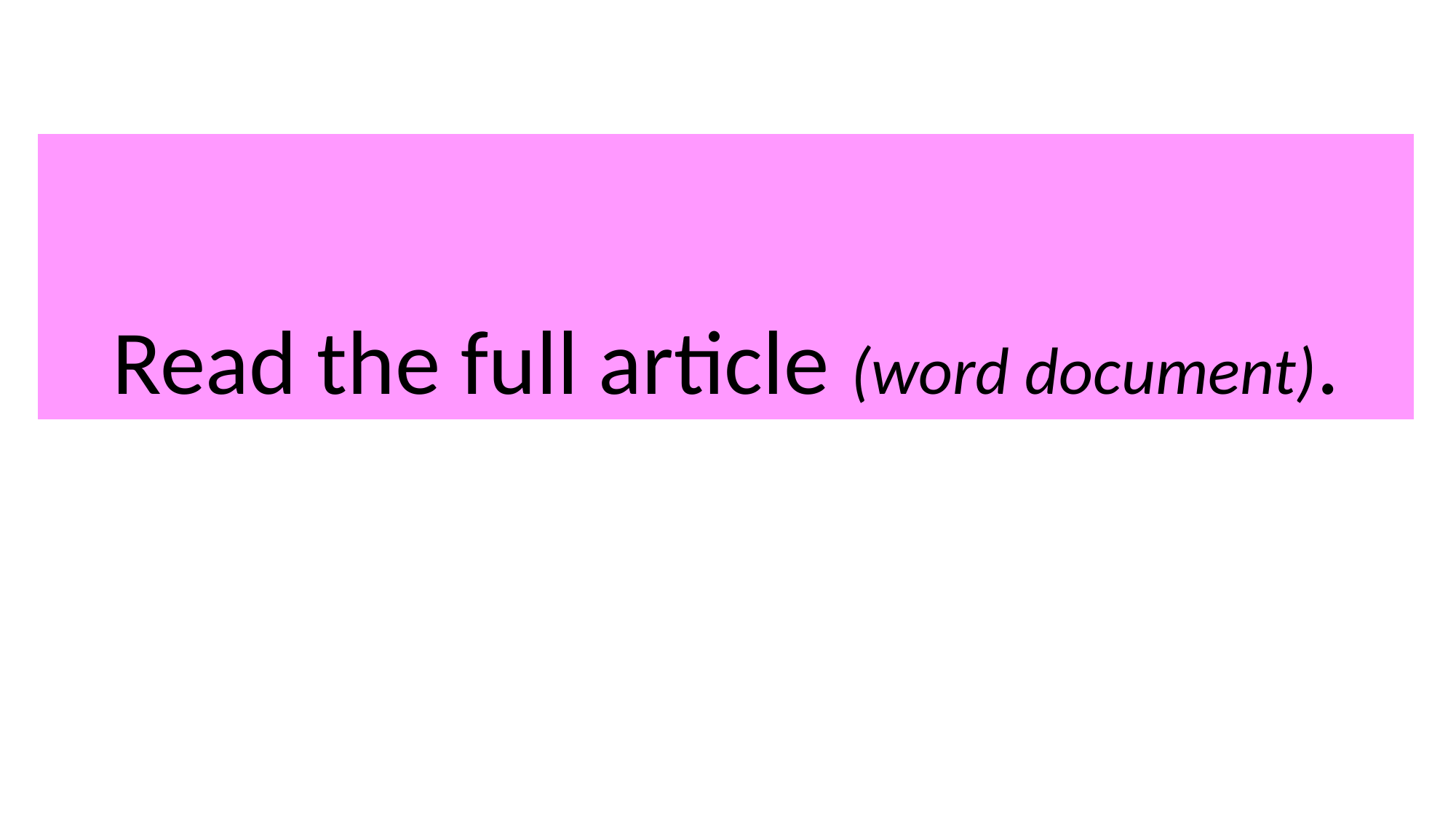

# Read the full article (word document).